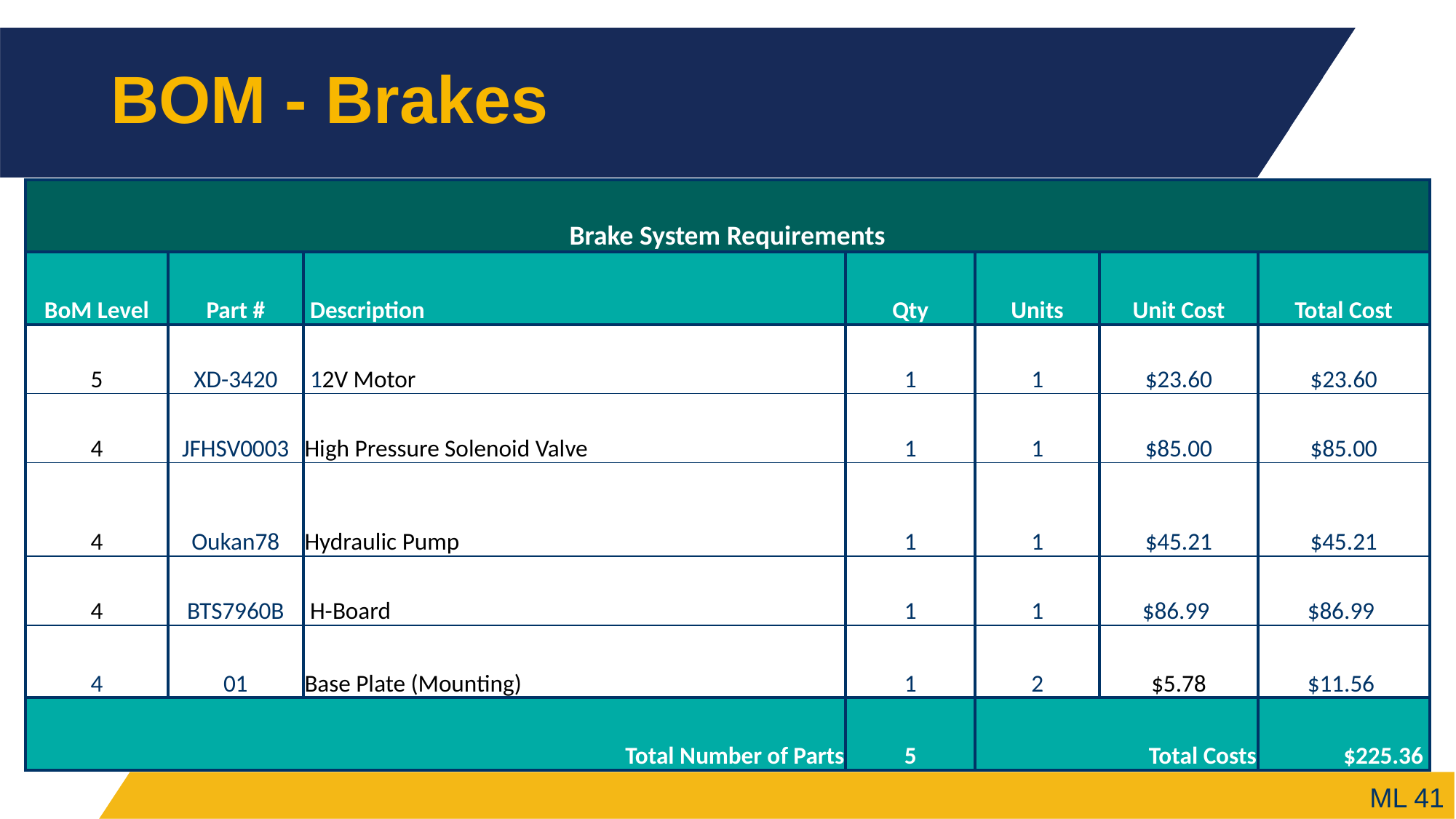

# BOM - Brakes
| Brake System Requirements |  |  |  |  |  |  |
| --- | --- | --- | --- | --- | --- | --- |
| BoM Level | Part # | Description | Qty | Units | Unit Cost | Total Cost |
| 5 | XD-3420 | 12V Motor | 1 | 1 | $23.60 | $23.60 |
| 4 | JFHSV0003 | High Pressure Solenoid Valve | 1 | 1 | $85.00 | $85.00 |
| 4 | Oukan78 | Hydraulic Pump | 1 | 1 | $45.21 | $45.21 |
| 4 | BTS7960B | H-Board | 1 | 1 | $86.99 | $86.99 |
| 4 | 01 | Base Plate (Mounting) | 1 | 2 | $5.78 | $11.56 |
| Total Number of Parts |  |  | 5 | Total Costs |  | $225.36 |
ML 41